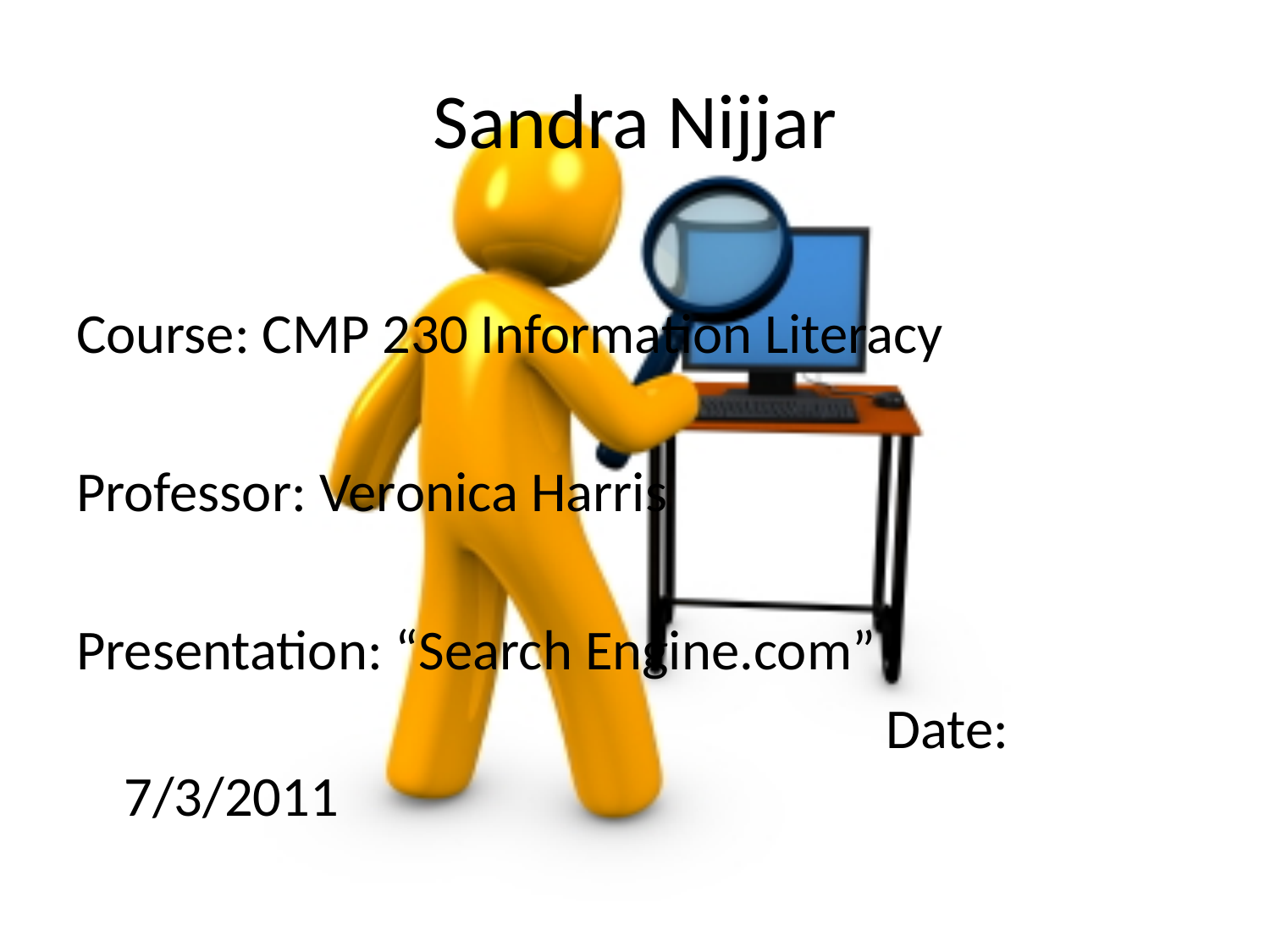

# Sandra Nijjar

Course: CMP 230 Information Literacy

Professor: Veronica Harris

Presentation: “Search Engine.com”
							Date: 7/3/2011